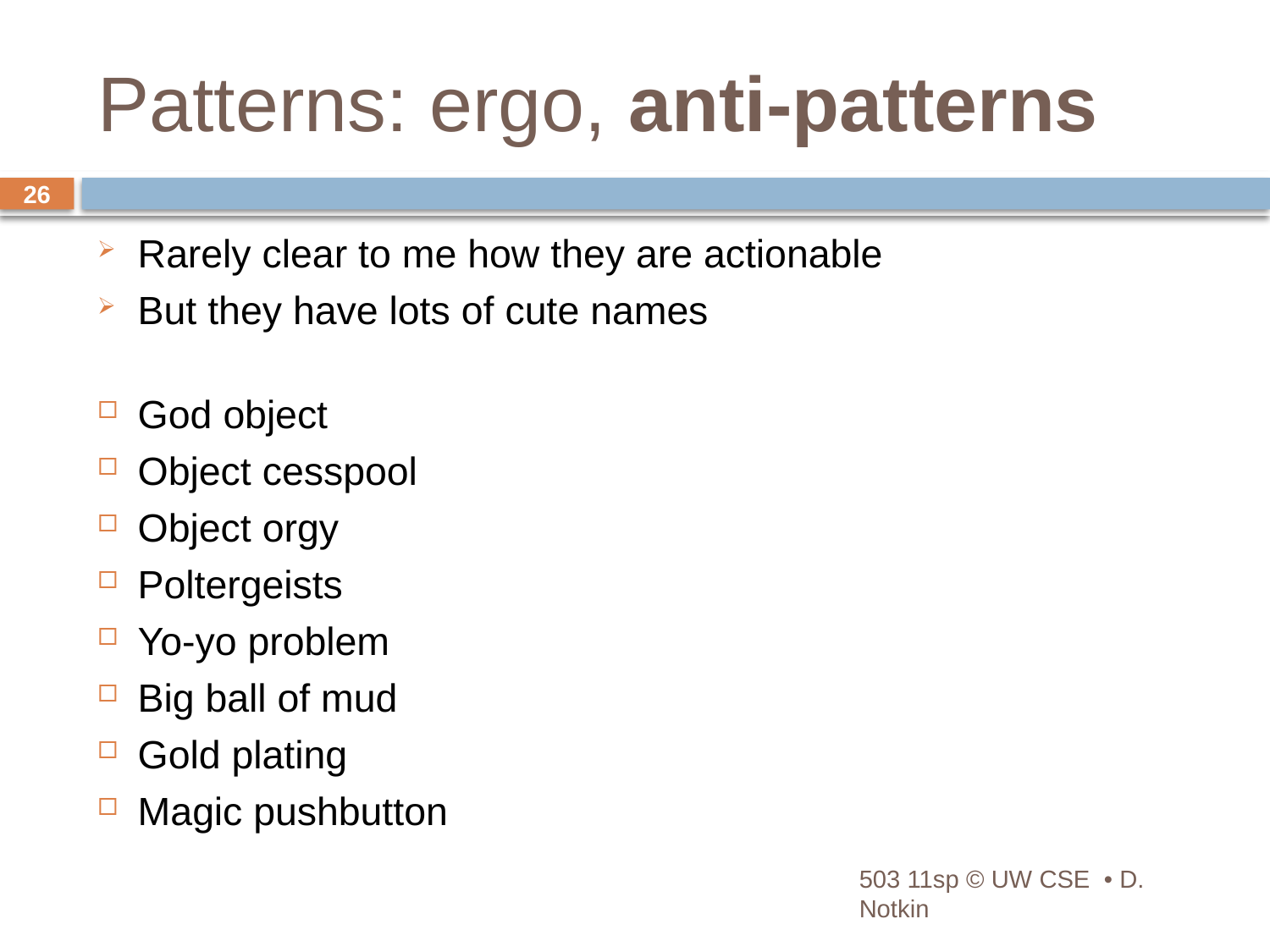

# Patterns: ergo, anti-patterns
26
Rarely clear to me how they are actionable
But they have lots of cute names
God object
Object cesspool
Object orgy
Poltergeists
Yo-yo problem
Big ball of mud
Gold plating
Magic pushbutton
503 11sp © UW CSE  • D. Notkin